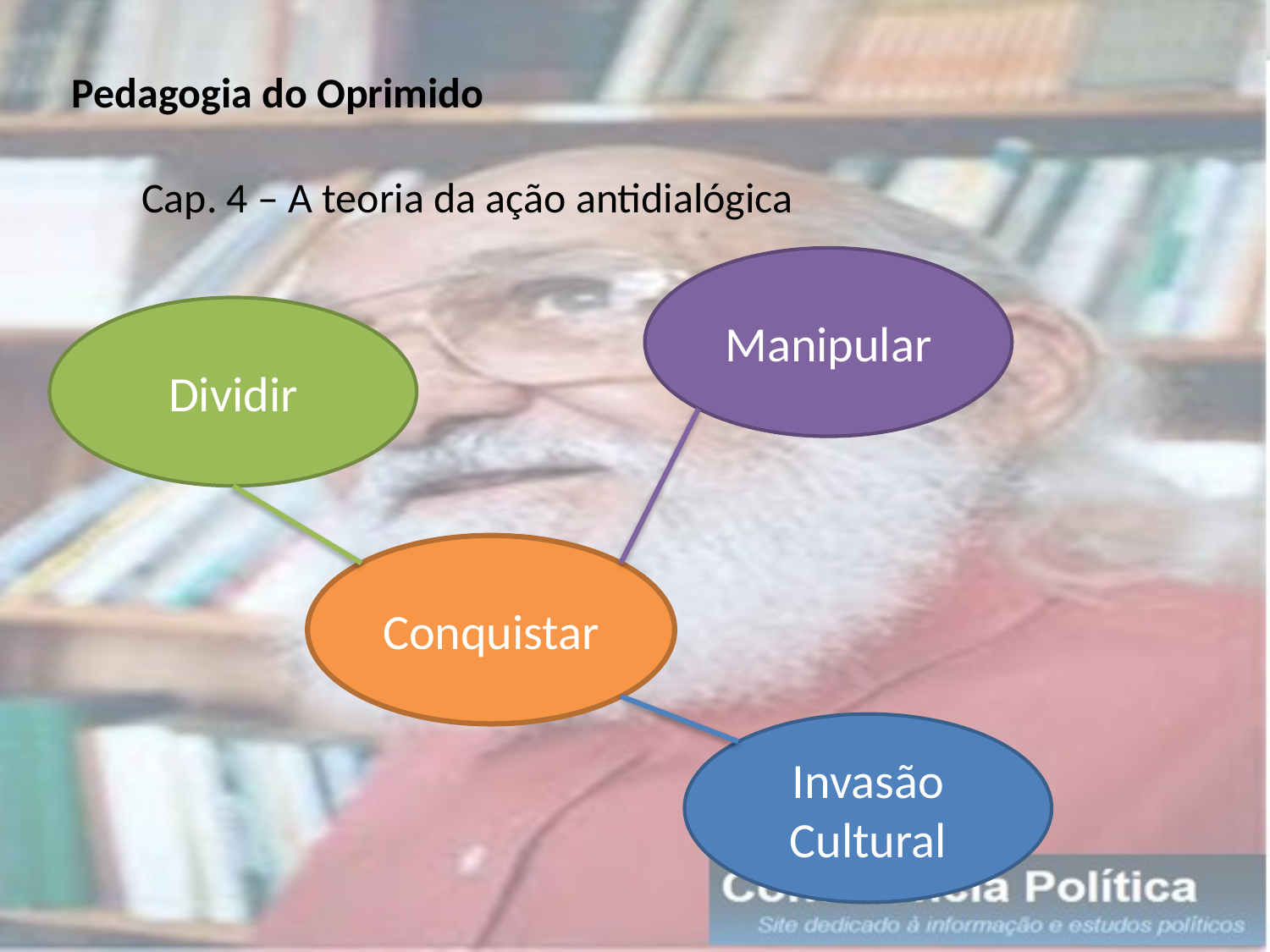

Pedagogia do Oprimido
Cap. 4 – A teoria da ação antidialógica
Manipular
Dividir
Conquistar
Invasão Cultural